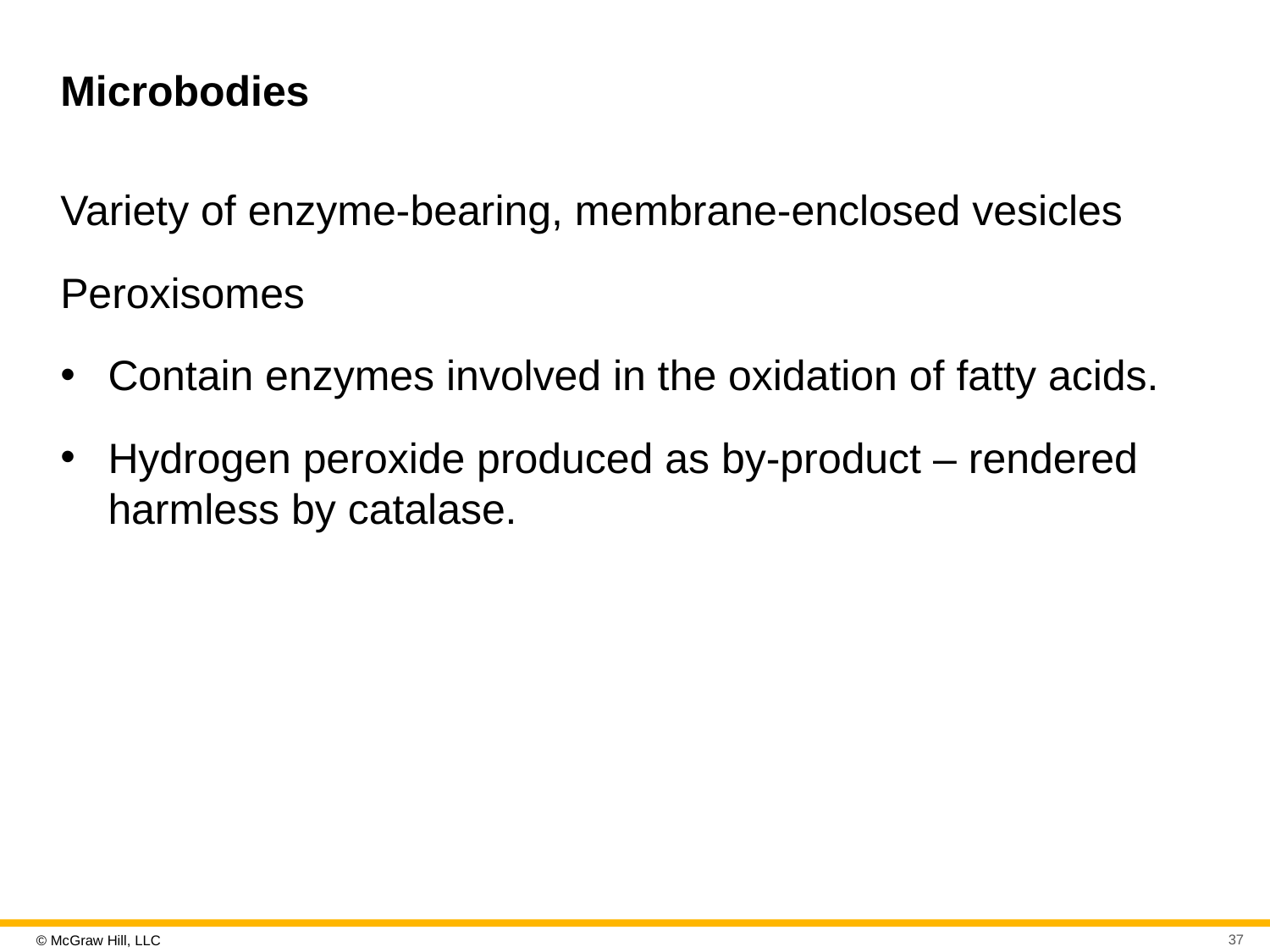

# Microbodies
Variety of enzyme-bearing, membrane-enclosed vesicles
Peroxisomes
Contain enzymes involved in the oxidation of fatty acids.
Hydrogen peroxide produced as by-product – rendered harmless by catalase.
37